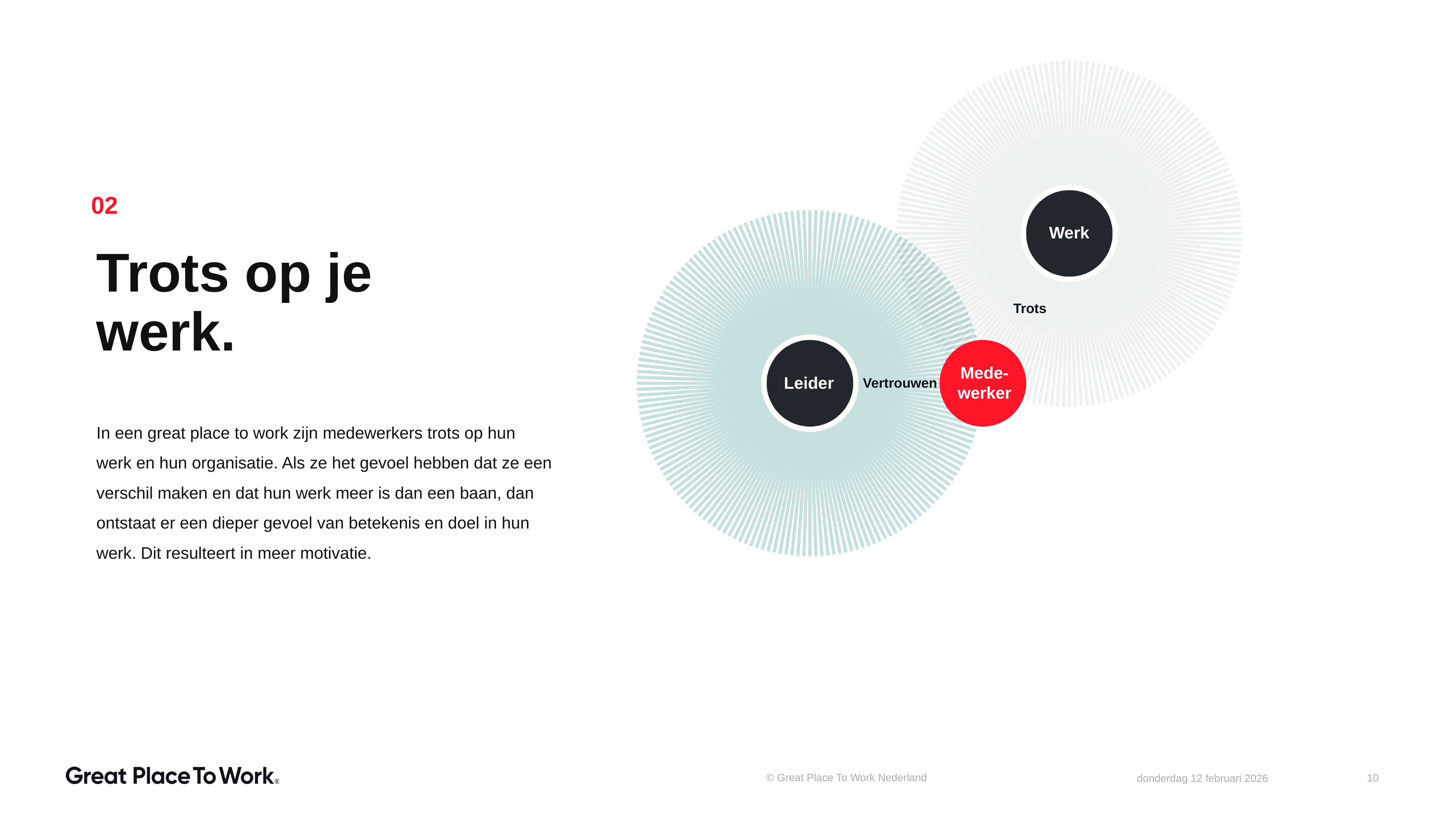

© Great Place To Work Nederland
10
donderdag 12 februari 2026